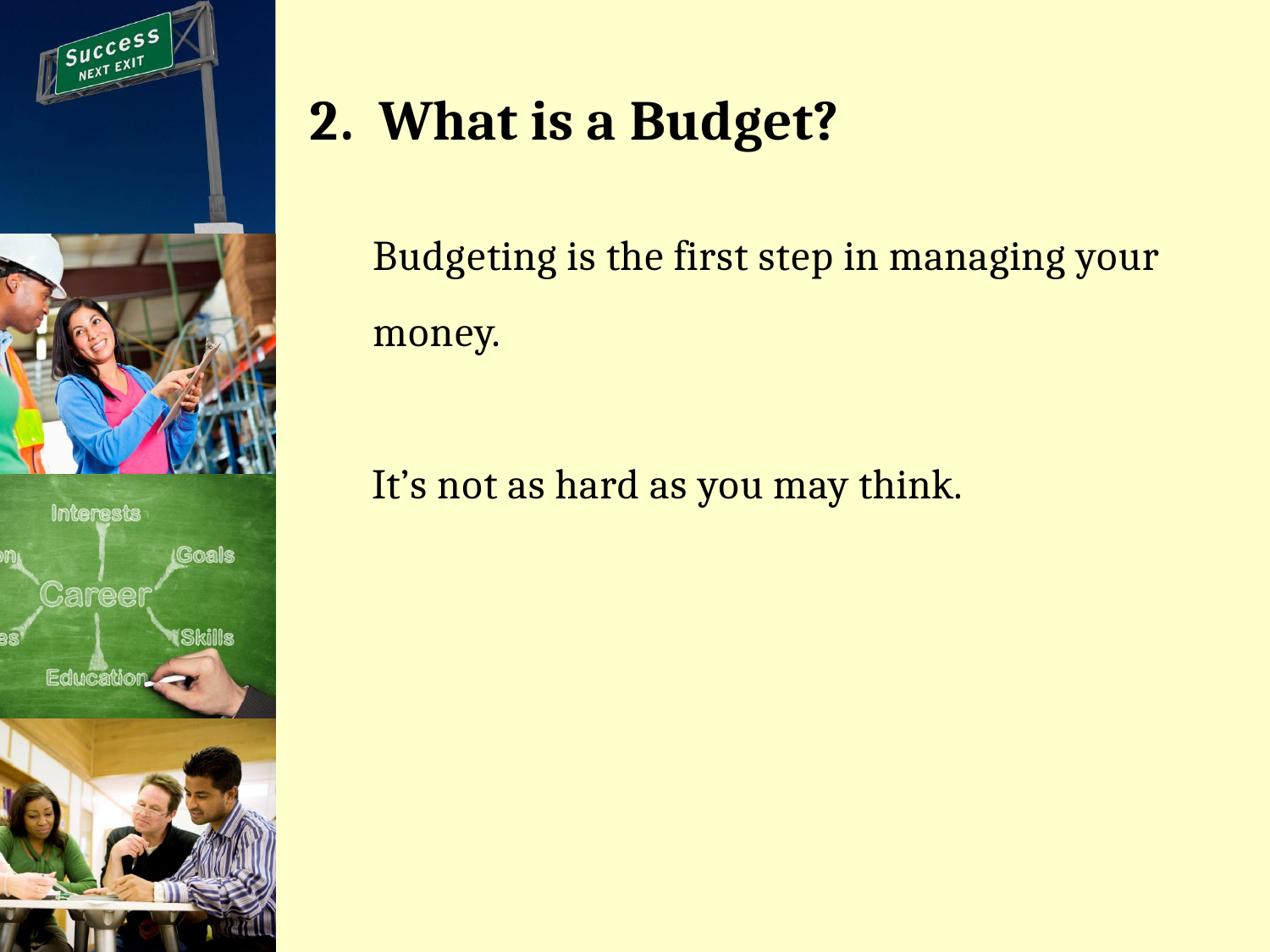

# 2.  What is a Budget?
Budgeting is the first step in managing your money.

It’s not as hard as you may think.